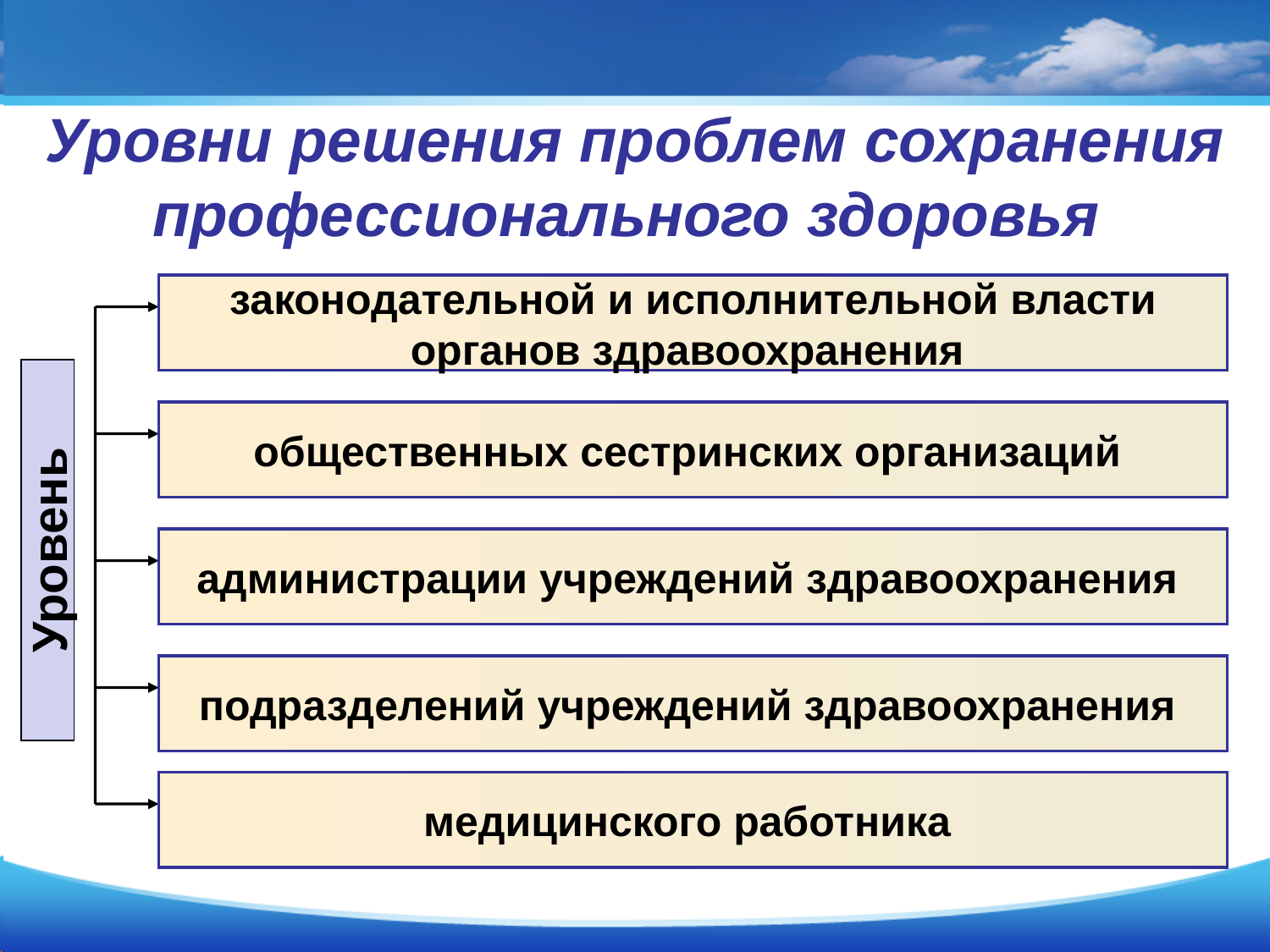

Уровни решения проблем сохранения профессионального здоровья
законодательной и исполнительной власти органов здравоохранения

Уровень
общественных сестринских организаций

администрации учреждений здравоохранения

подразделений учреждений здравоохранения

медицинского работника